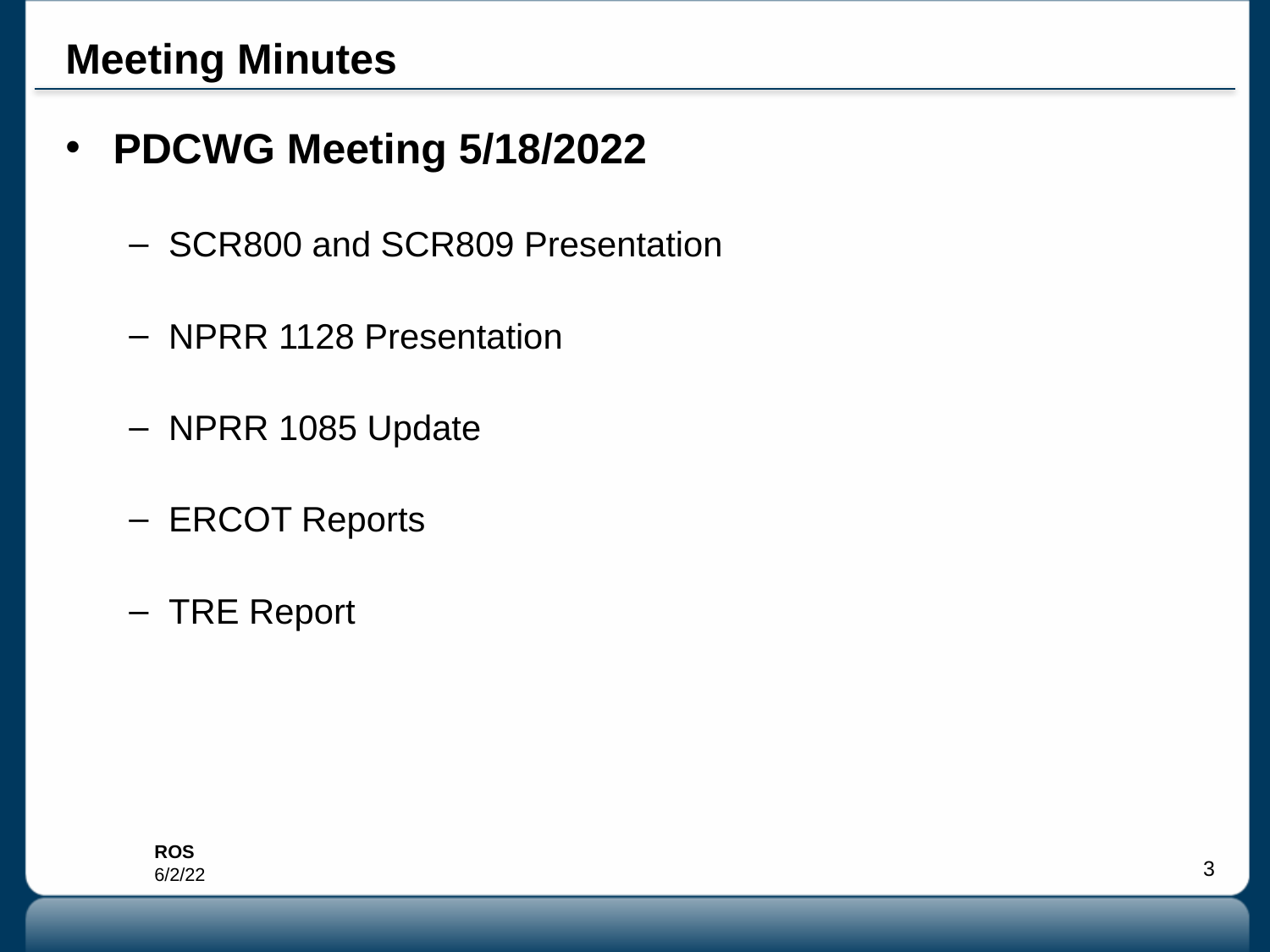

# Meeting Minutes
PDCWG Meeting 5/18/2022
SCR800 and SCR809 Presentation
NPRR 1128 Presentation
NPRR 1085 Update
ERCOT Reports
TRE Report